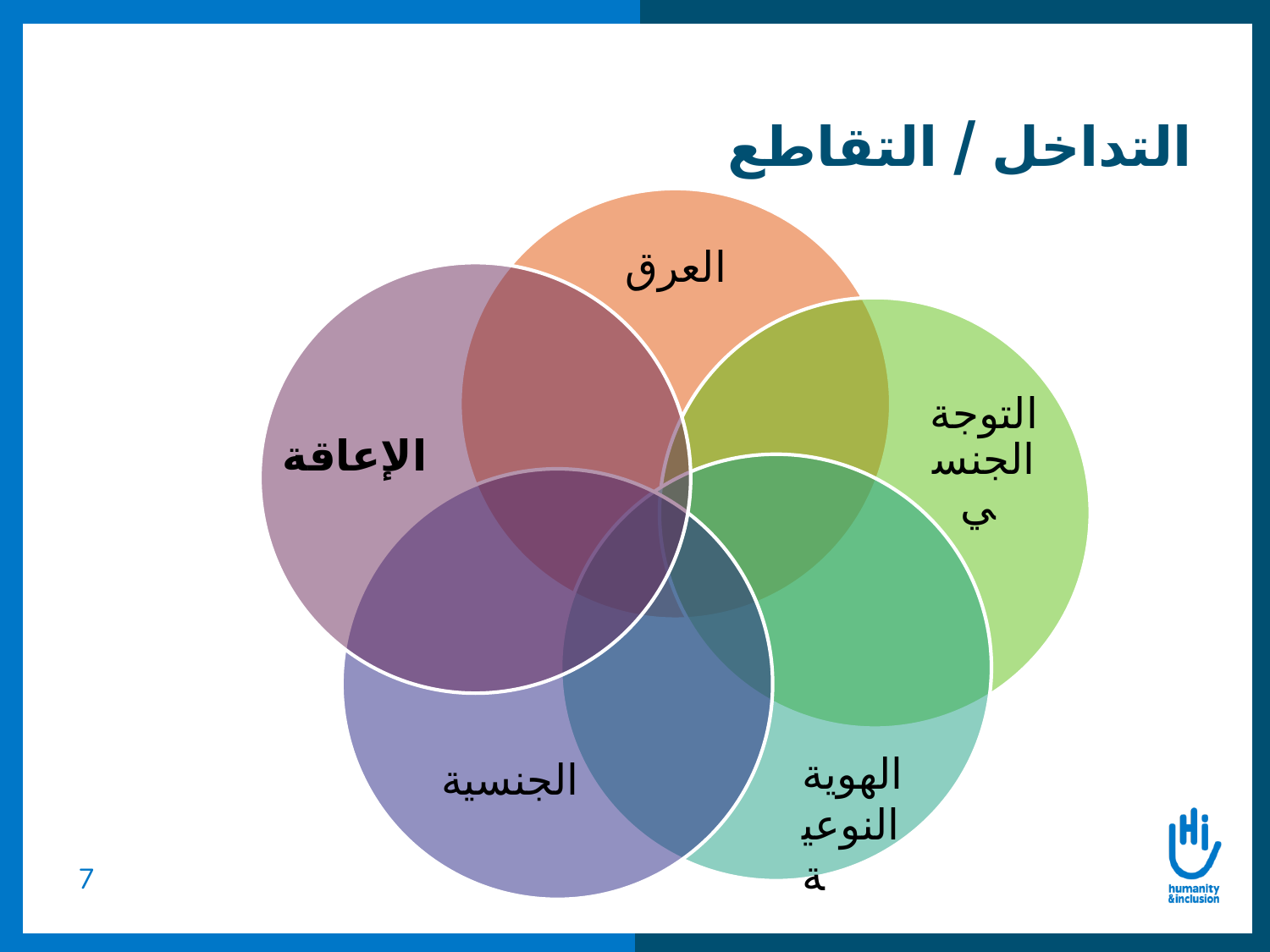

# التداخل / التقاطع
العرق
التوجة الجنسي

الإعاقة
الهوية النوعية
الجنسية
7